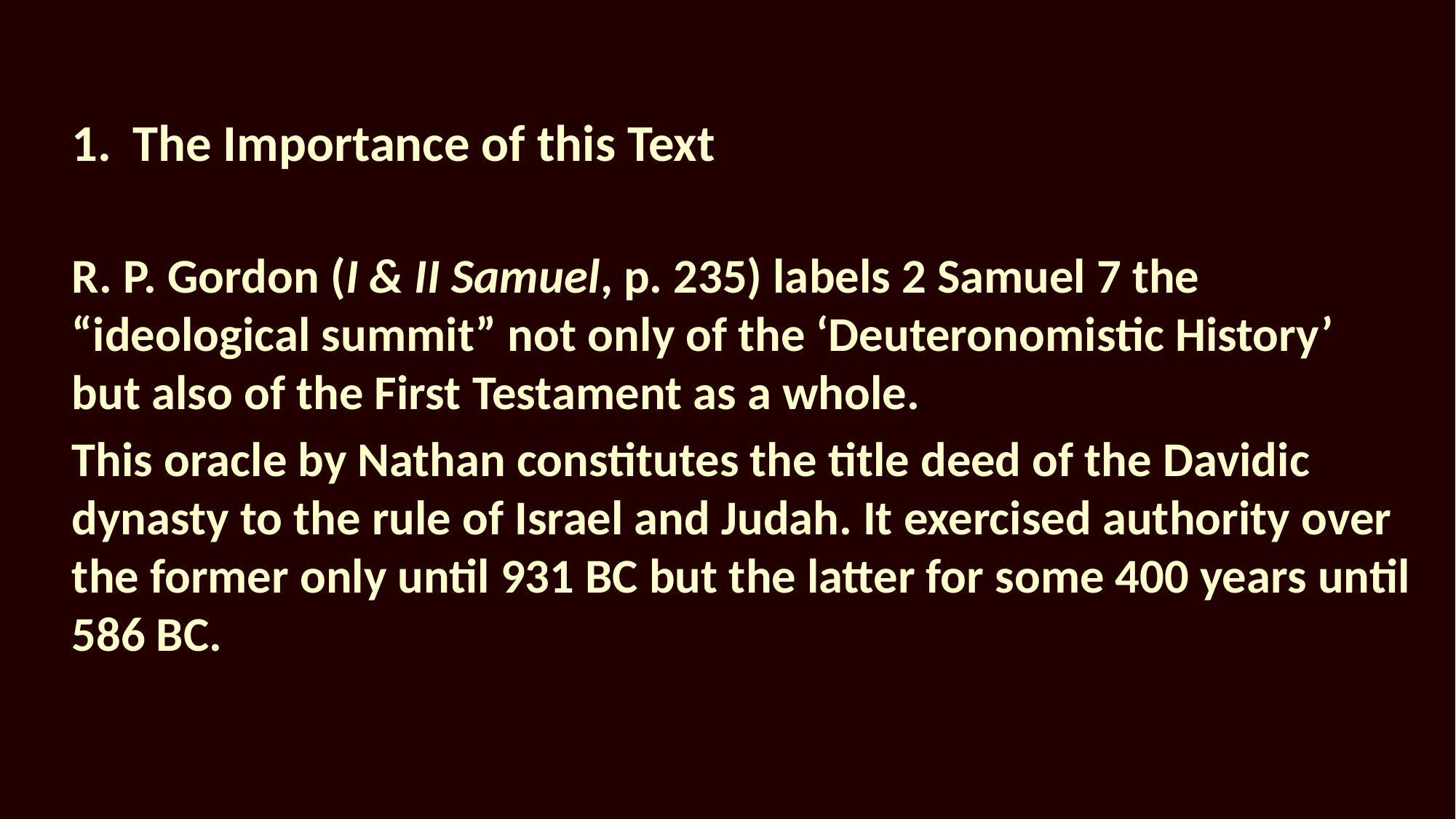

# 1.	The Importance of this Text
R. P. Gordon (I & II Samuel, p. 235) labels 2 Samuel 7 the “ideological summit” not only of the ‘Deuteronomistic History’ but also of the First Testament as a whole.
This oracle by Nathan constitutes the title deed of the Davidic dynasty to the rule of Israel and Judah. It exercised authority over the former only until 931 BC but the latter for some 400 years until 586 BC.